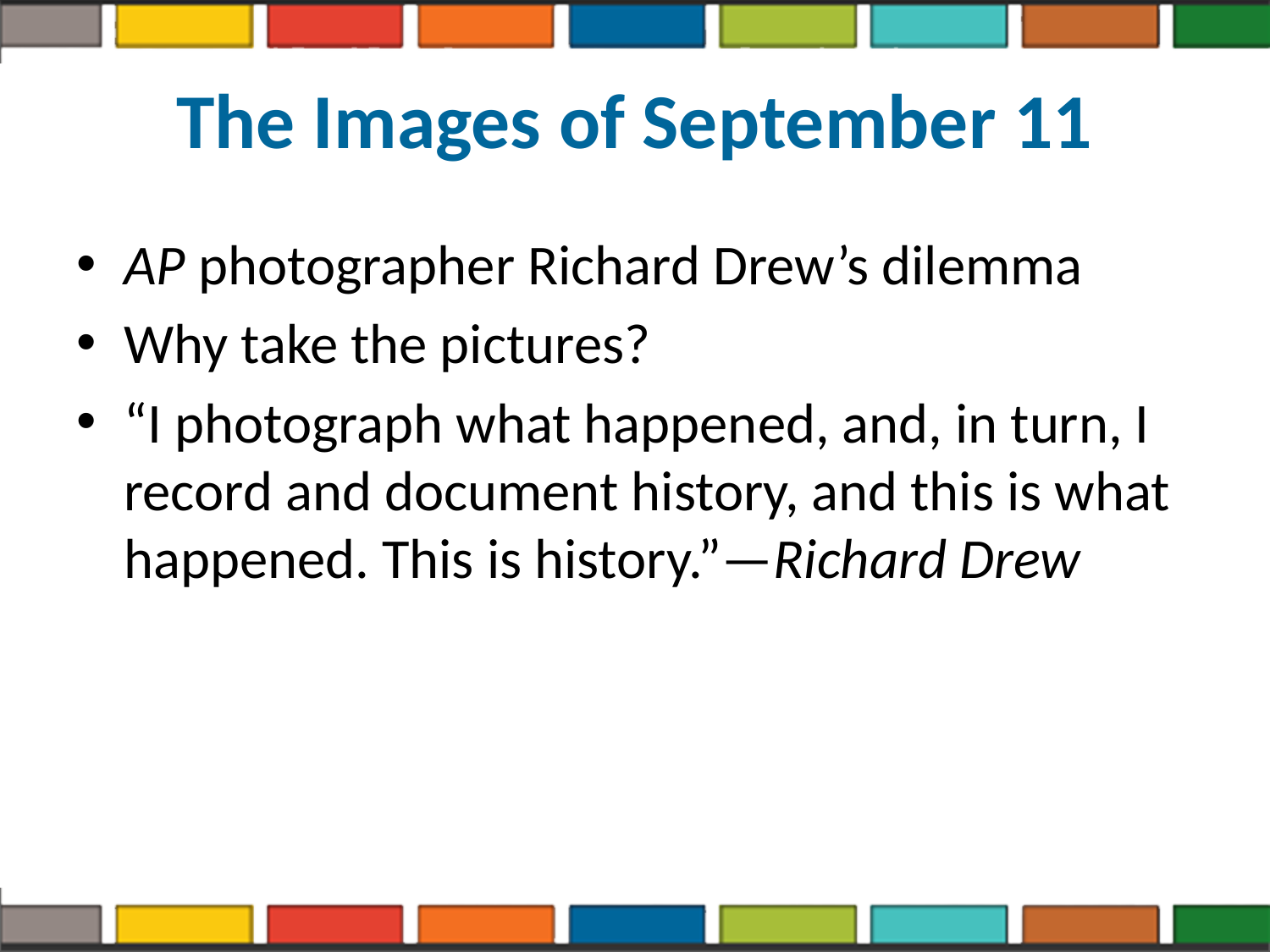

# The Images of September 11
AP photographer Richard Drew’s dilemma
Why take the pictures?
“I photograph what happened, and, in turn, I record and document history, and this is what happened. This is history.”—Richard Drew